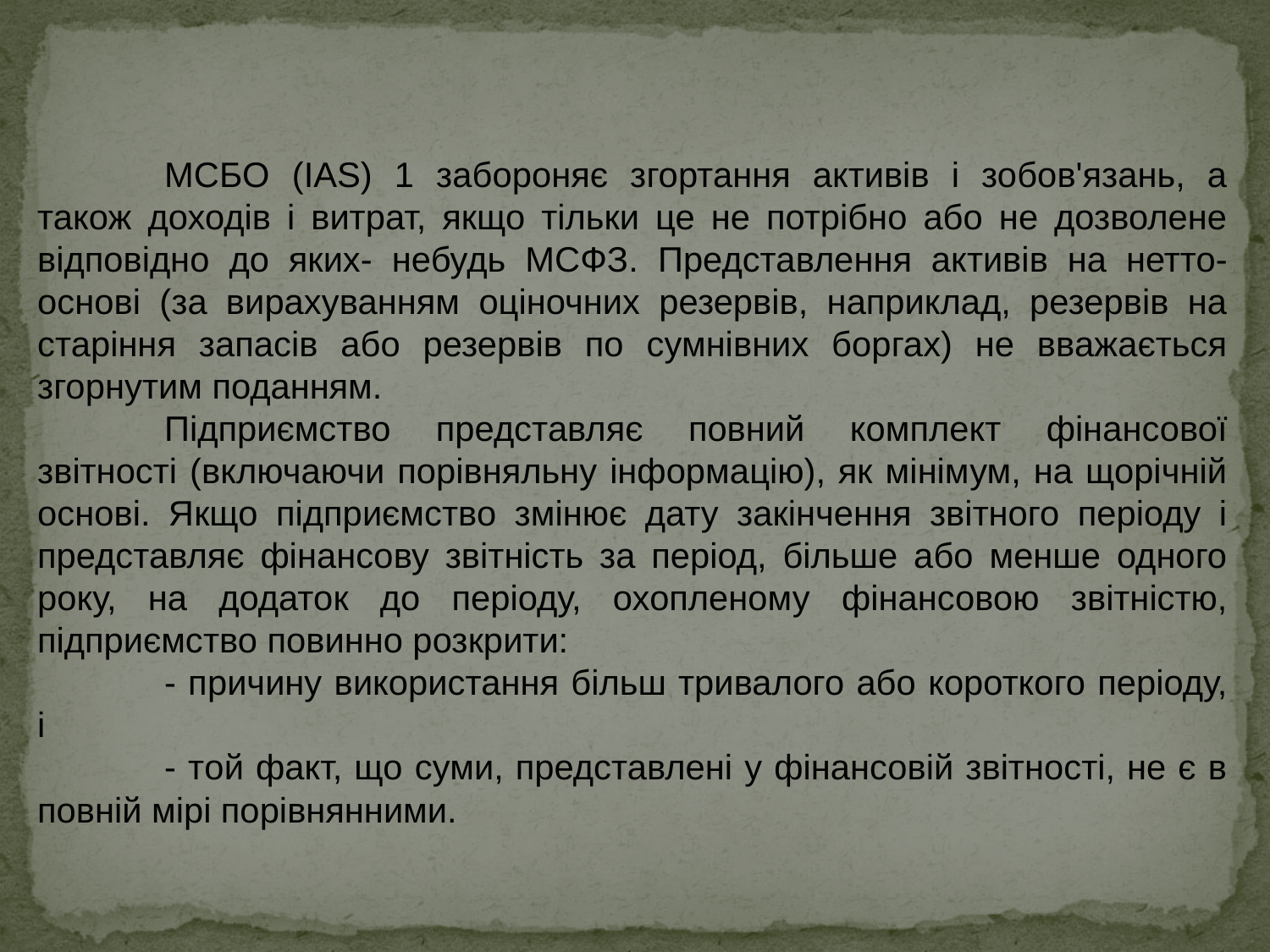

МСБО (IAS) 1 забороняє згортання активів і зобов'язань, а також доходів і витрат, якщо тільки це не потрібно або не дозволене відповідно до яких- небудь МСФЗ. Представлення активів на нетто-основі (за вирахуванням оціночних резервів, наприклад, резервів на старіння запасів або резервів по сумнівних боргах) не вважається згорнутим поданням.
	Підприємство представляє повний комплект фінансової звітності (включаючи порівняльну інформацію), як мінімум, на щорічній основі. Якщо підприємство змінює дату закінчення звітного періоду і представляє фінансову звітність за період, більше або менше одного року, на додаток до періоду, охопленому фінансовою звітністю, підприємство повинно розкрити:
	- причину використання більш тривалого або короткого періоду, і
	- той факт, що суми, представлені у фінансовій звітності, не є в повній мірі порівнянними.